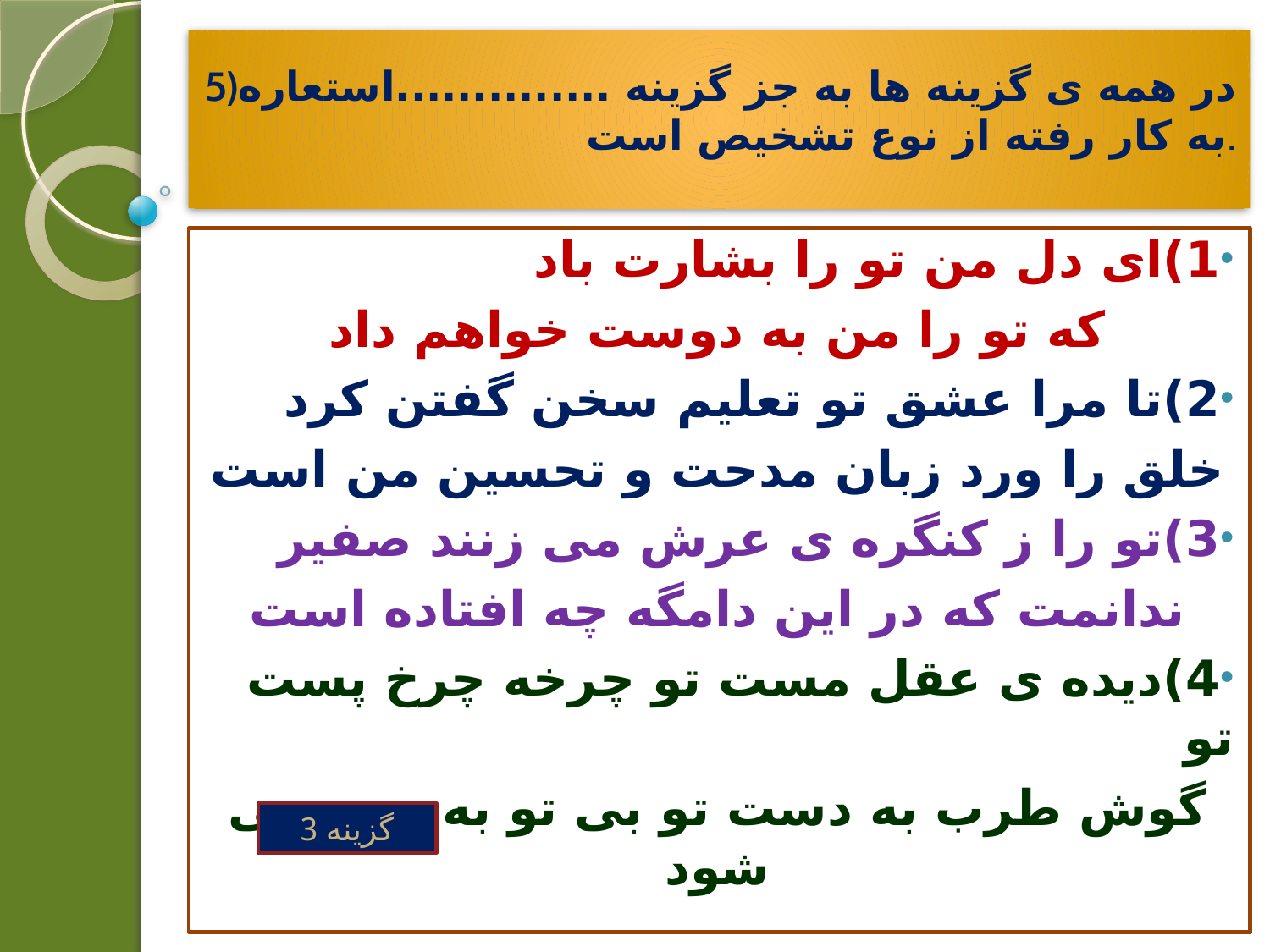

# 5)در همه ی گزینه ها به جز گزینه ..............استعاره به کار رفته از نوع تشخیص است.
1)ای دل من تو را بشارت باد
که تو را من به دوست خواهم داد
2)تا مرا عشق تو تعلیم سخن گفتن کرد
خلق را ورد زبان مدحت و تحسین من است
3)تو را ز کنگره ی عرش می زنند صفیر
ندانمت که در این دامگه چه افتاده است
4)دیده ی عقل مست تو چرخه چرخ پست تو
گوش طرب به دست تو بی تو به سر نمی شود

3 – عرش مثل کاخی است که کنگره دارد .

گزینه 3